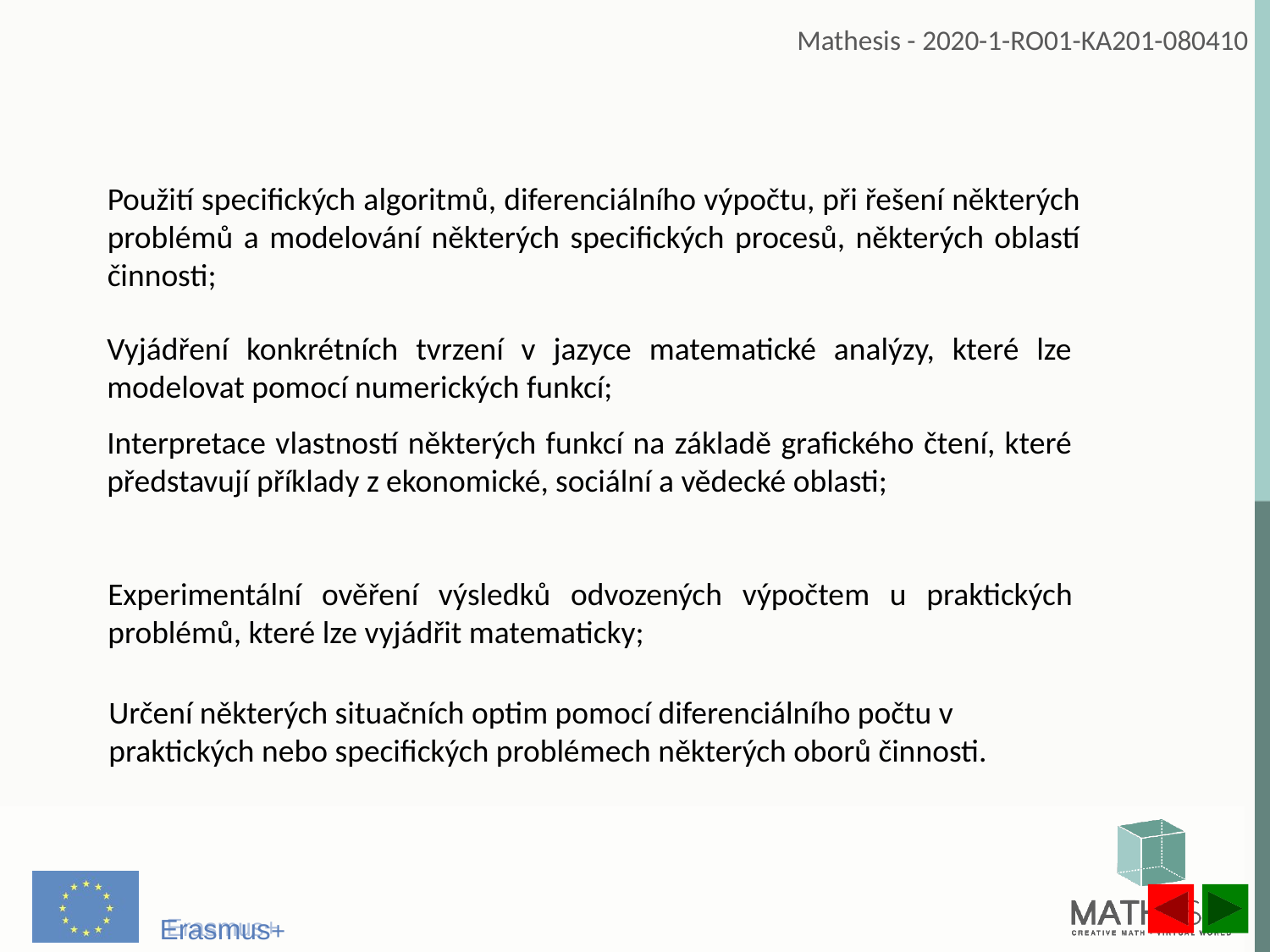

Použití specifických algoritmů, diferenciálního výpočtu, při řešení některých problémů a modelování některých specifických procesů, některých oblastí činnosti;
Vyjádření konkrétních tvrzení v jazyce matematické analýzy, které lze modelovat pomocí numerických funkcí;
Interpretace vlastností některých funkcí na základě grafického čtení, které představují příklady z ekonomické, sociální a vědecké oblasti;
Experimentální ověření výsledků odvozených výpočtem u praktických problémů, které lze vyjádřit matematicky;

Určení některých situačních optim pomocí diferenciálního počtu v praktických nebo specifických problémech některých oborů činnosti.